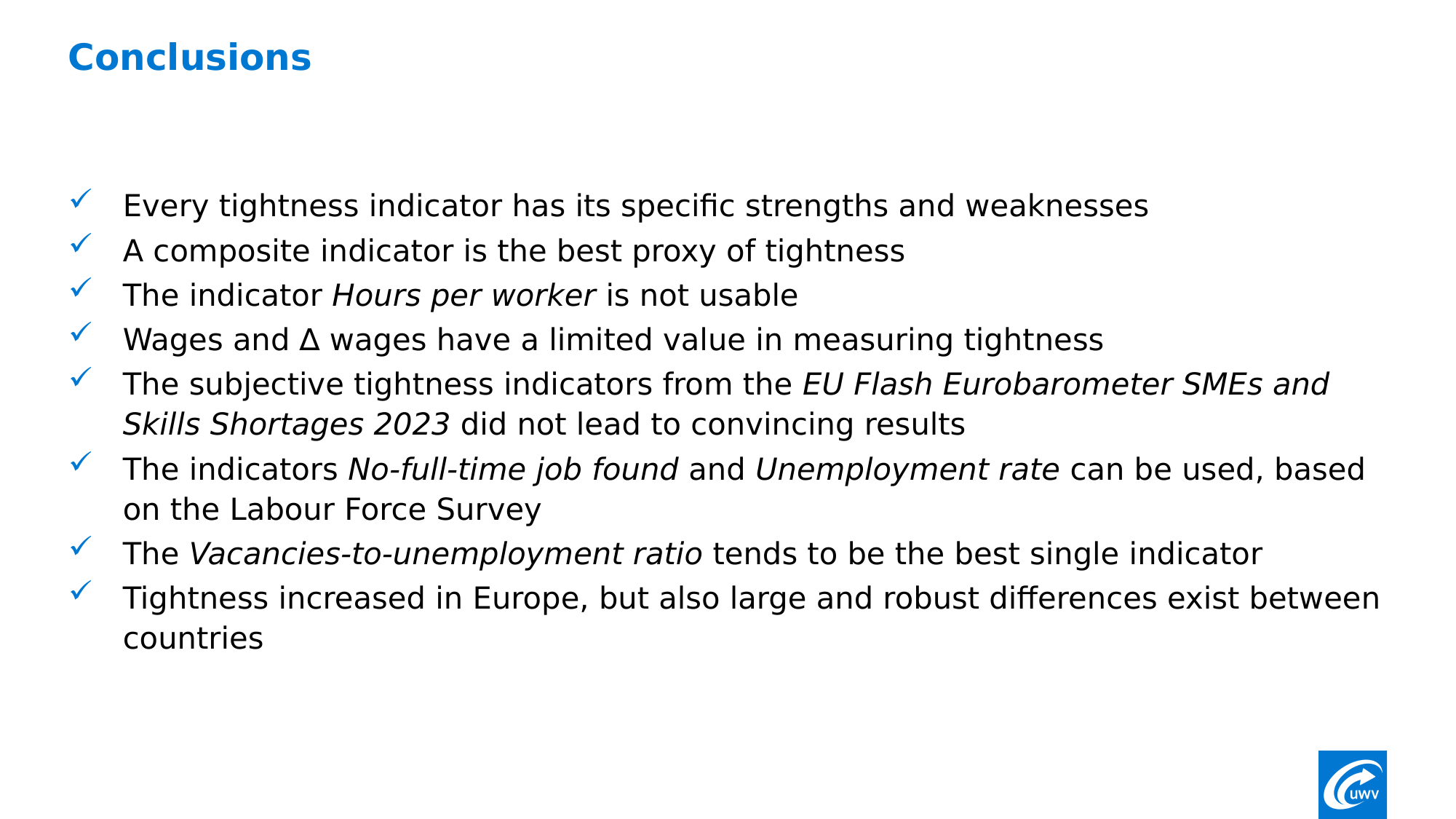

# Conclusions
Every tightness indicator has its specific strengths and weaknesses
A composite indicator is the best proxy of tightness
The indicator Hours per worker is not usable
Wages and ∆ wages have a limited value in measuring tightness
The subjective tightness indicators from the EU Flash Eurobarometer SMEs and Skills Shortages 2023 did not lead to convincing results
The indicators No-full-time job found and Unemployment rate can be used, based on the Labour Force Survey
The Vacancies-to-unemployment ratio tends to be the best single indicator
Tightness increased in Europe, but also large and robust differences exist between countries